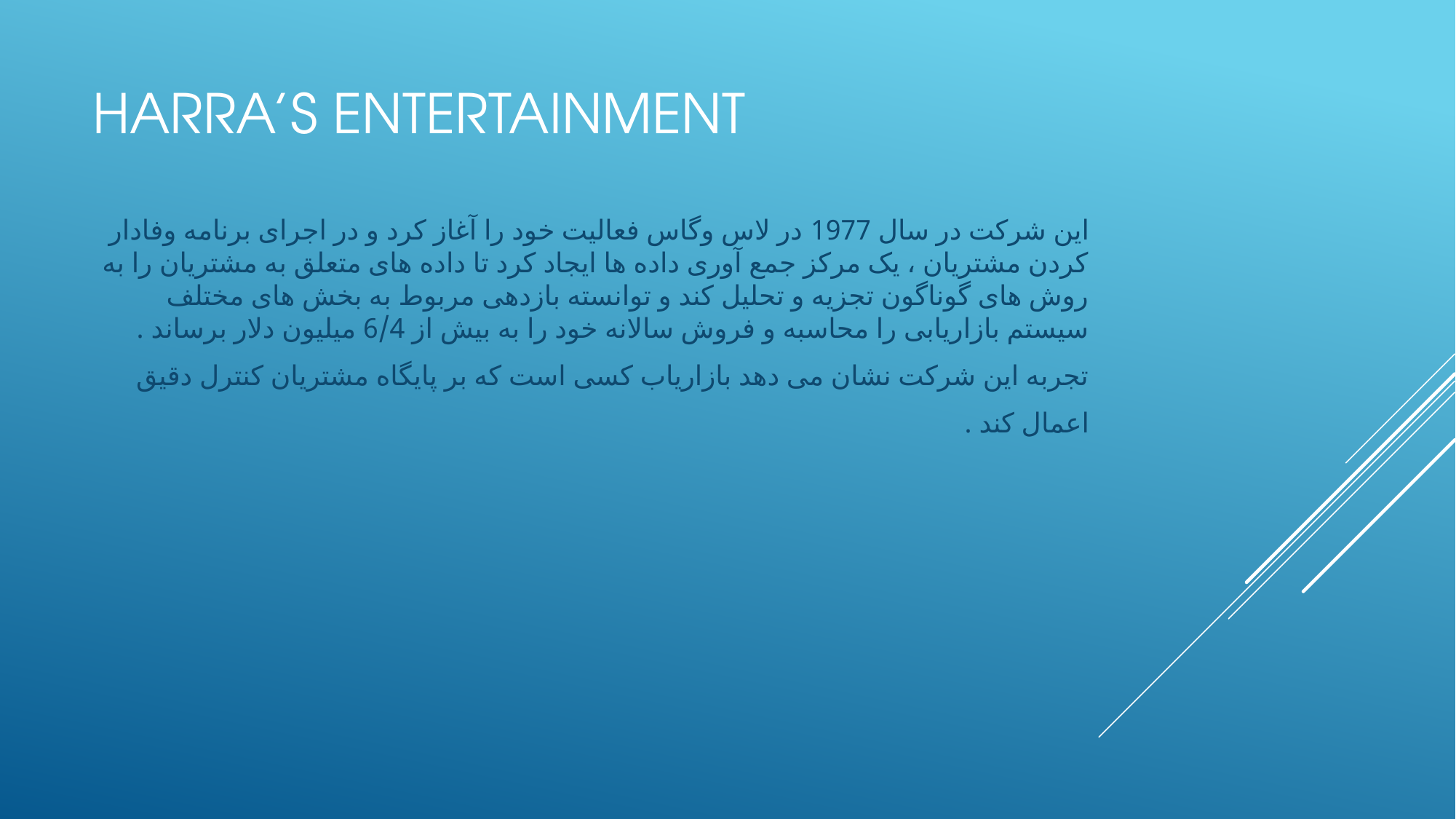

# Harra’s entertainment
این شرکت در سال 1977 در لاس وگاس فعالیت خود را آغاز کرد و در اجرای برنامه وفادار کردن مشتریان ، یک مرکز جمع آوری داده ها ایجاد کرد تا داده های متعلق به مشتریان را به روش های گوناگون تجزیه و تحلیل کند و توانسته بازدهی مربوط به بخش های مختلف سیستم بازاریابی را محاسبه و فروش سالانه خود را به بیش از 6/4 میلیون دلار برساند .
تجربه این شرکت نشان می دهد بازاریاب کسی است که بر پایگاه مشتریان کنترل دقیق
اعمال کند .